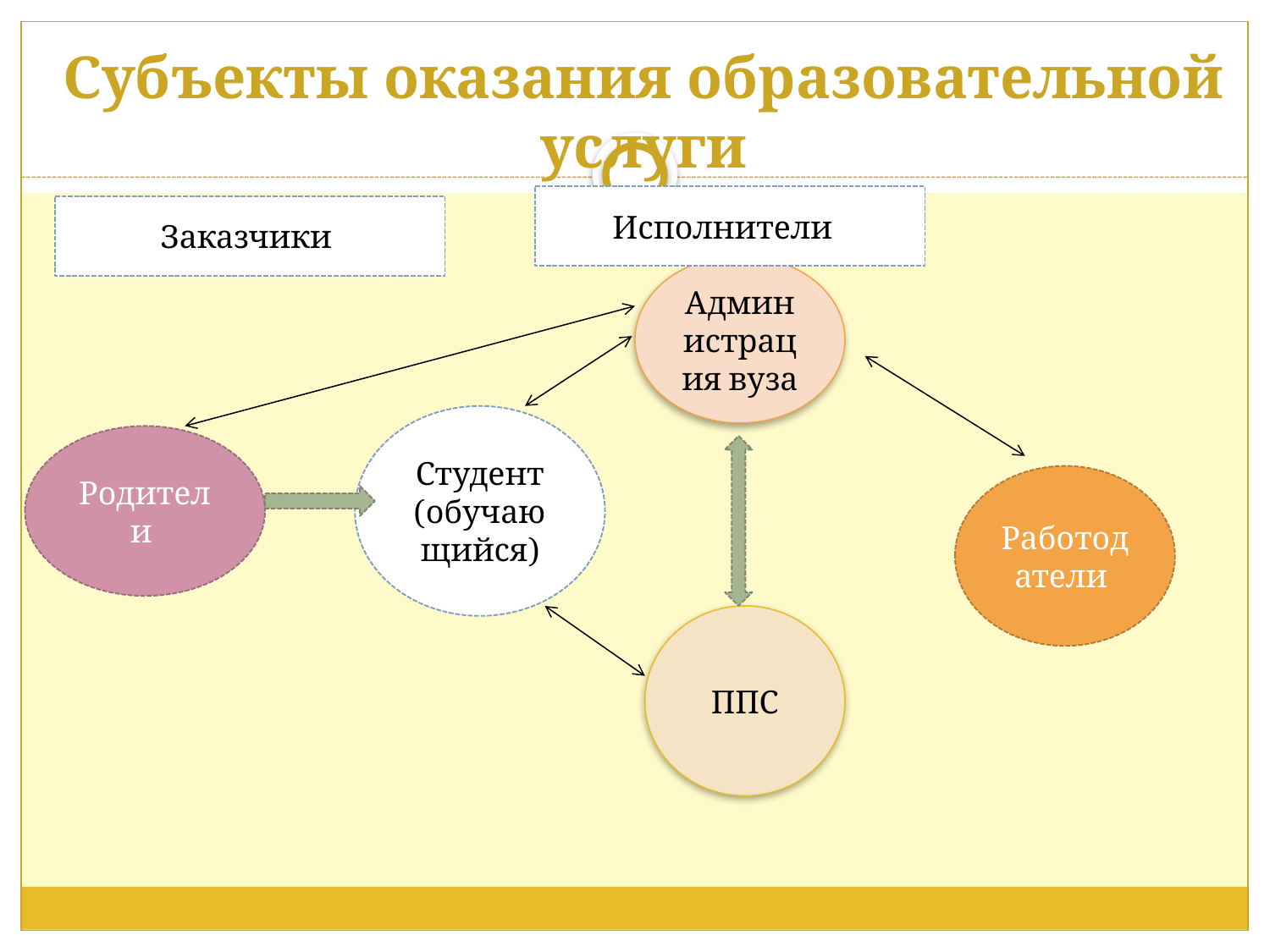

# Субъекты оказания образовательной услуги
Исполнители
Заказчики
Администрация вуза
Студент (обучающийся)
Родители

Работодатели

ППС